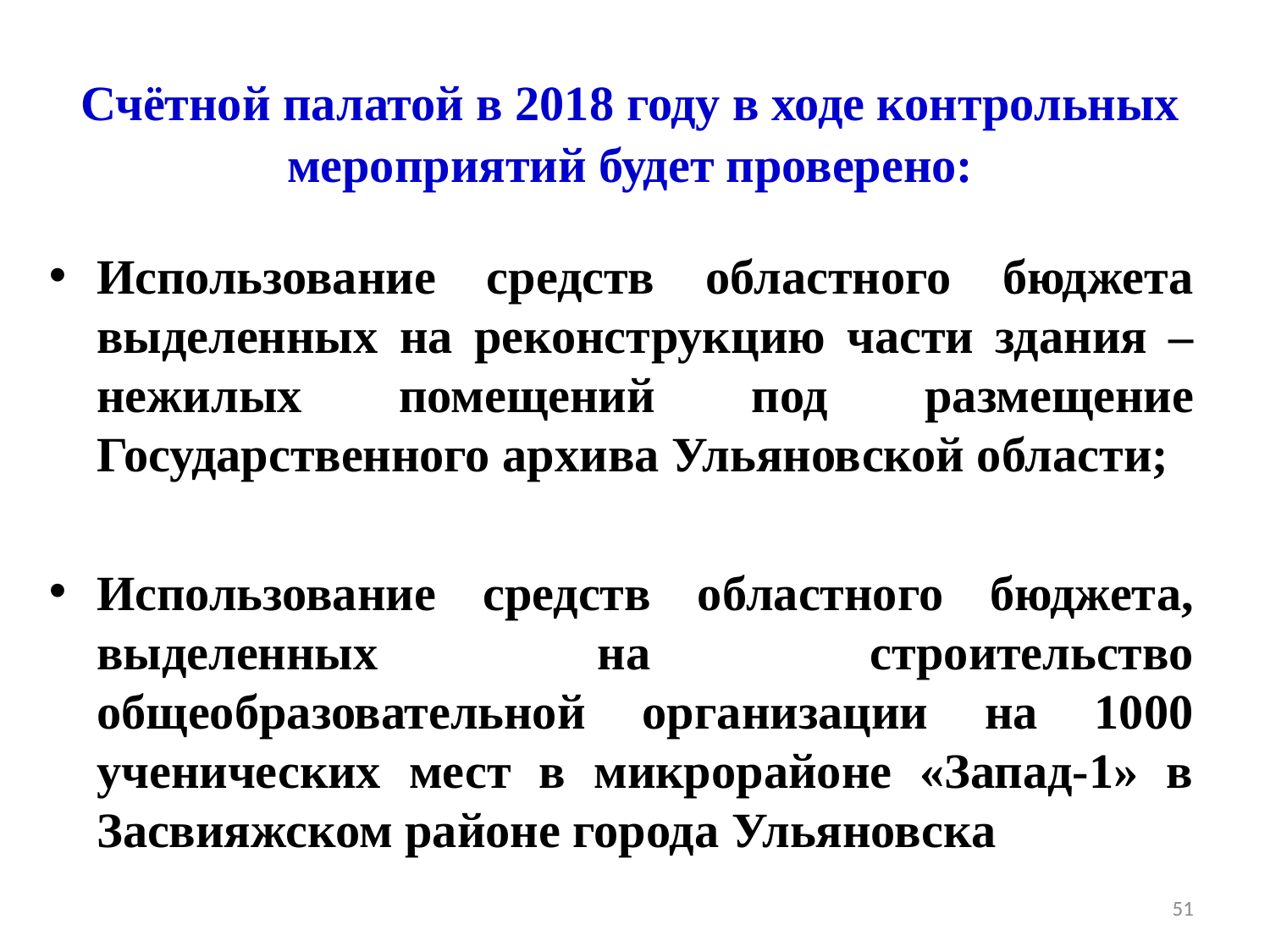

# Счётной палатой в 2018 году в ходе контрольных мероприятий будет проверено:
Использование средств областного бюджета выделенных на реконструкцию части здания – нежилых помещений под размещение Государственного архива Ульяновской области;

Использование средств областного бюджета, выделенных на строительство общеобразовательной организации на 1000 ученических мест в микрорайоне «Запад-1» в Засвияжском районе города Ульяновска
51